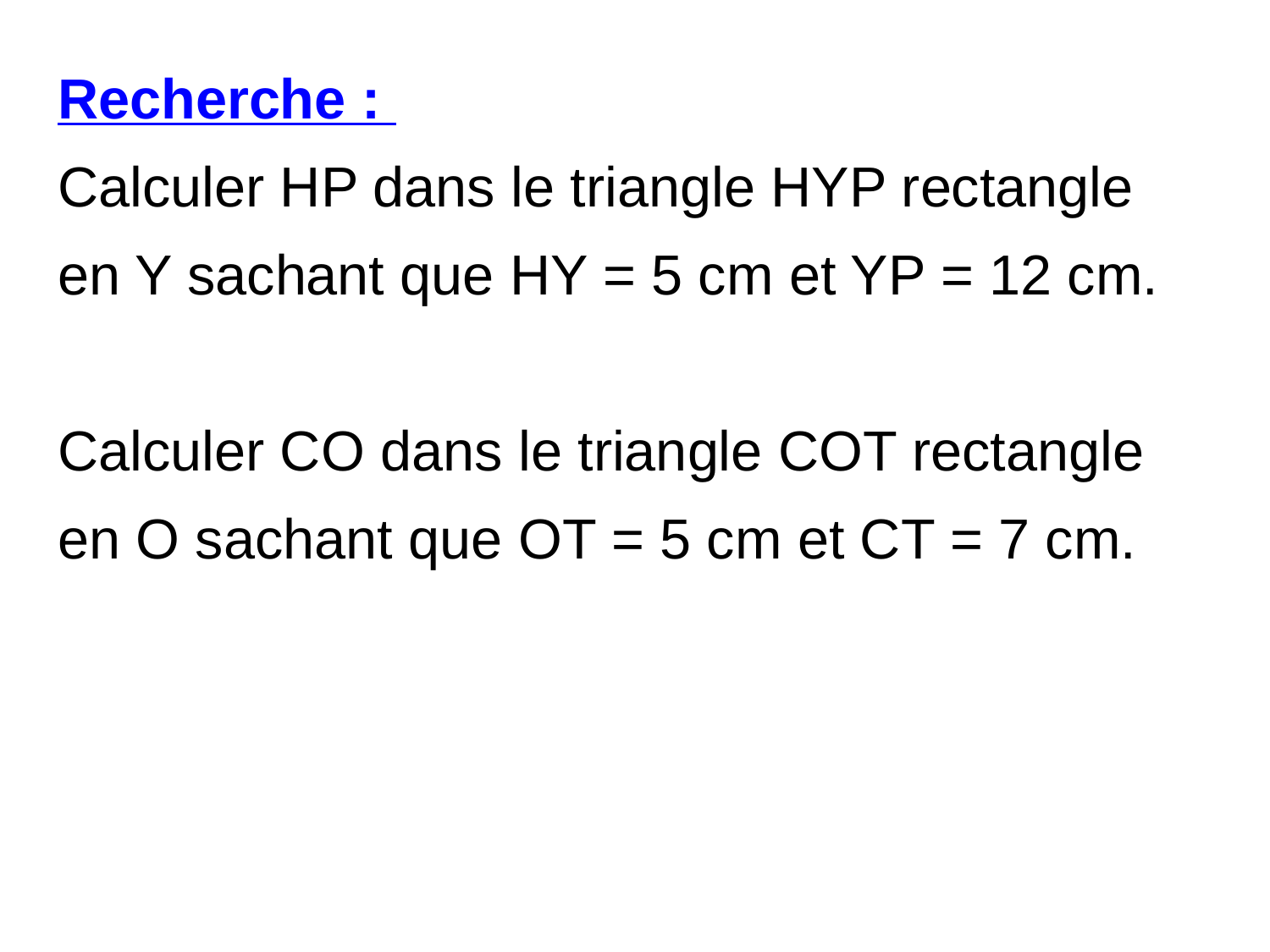

Recherche :
Calculer HP dans le triangle HYP rectangle en Y sachant que HY = 5 cm et YP = 12 cm.

Calculer CO dans le triangle COT rectangle en O sachant que OT = 5 cm et CT = 7 cm.